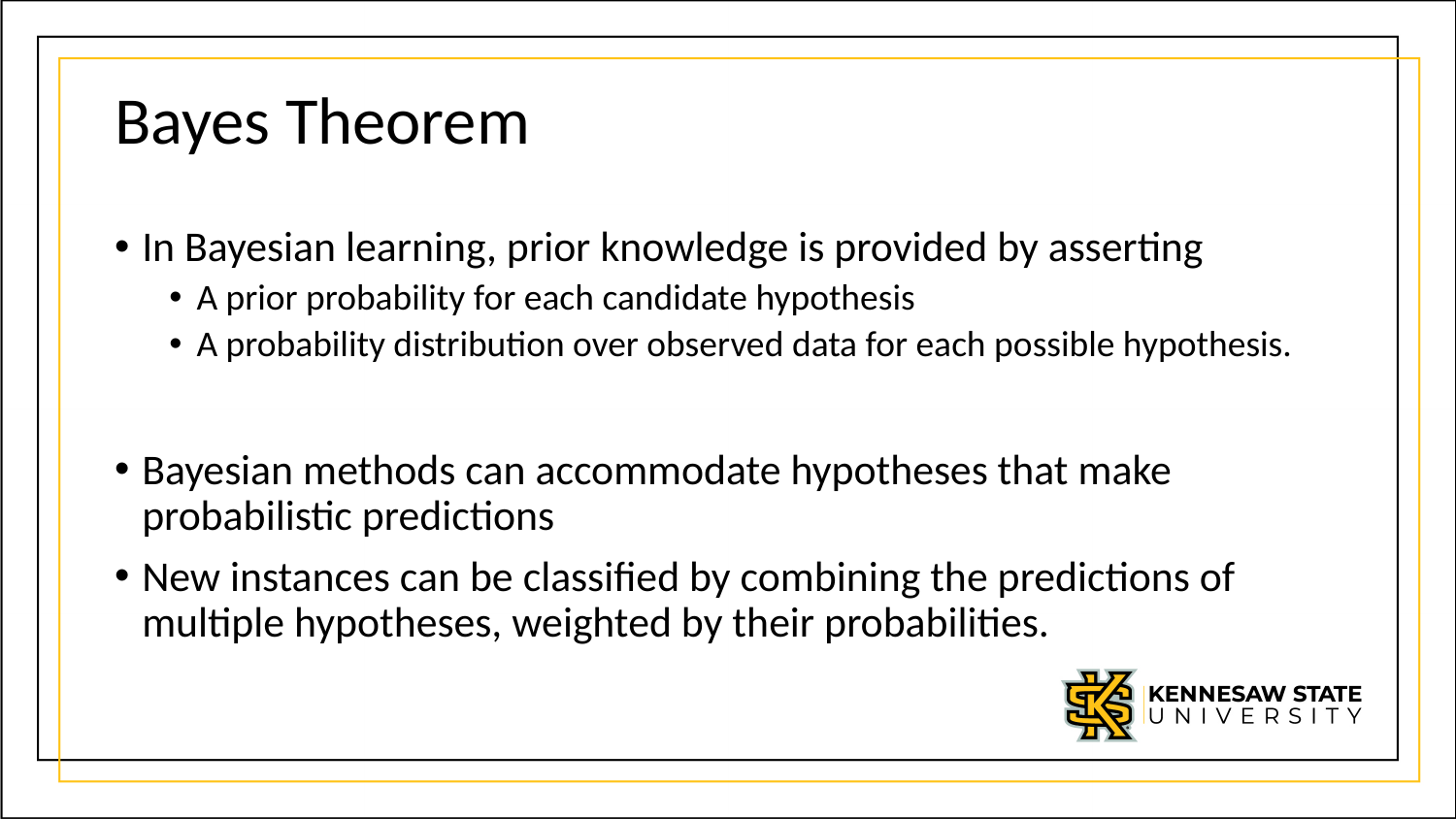

# Bayes Theorem
In Bayesian learning, prior knowledge is provided by asserting
A prior probability for each candidate hypothesis
A probability distribution over observed data for each possible hypothesis.

Bayesian methods can accommodate hypotheses that make probabilistic predictions
New instances can be classified by combining the predictions of multiple hypotheses, weighted by their probabilities.